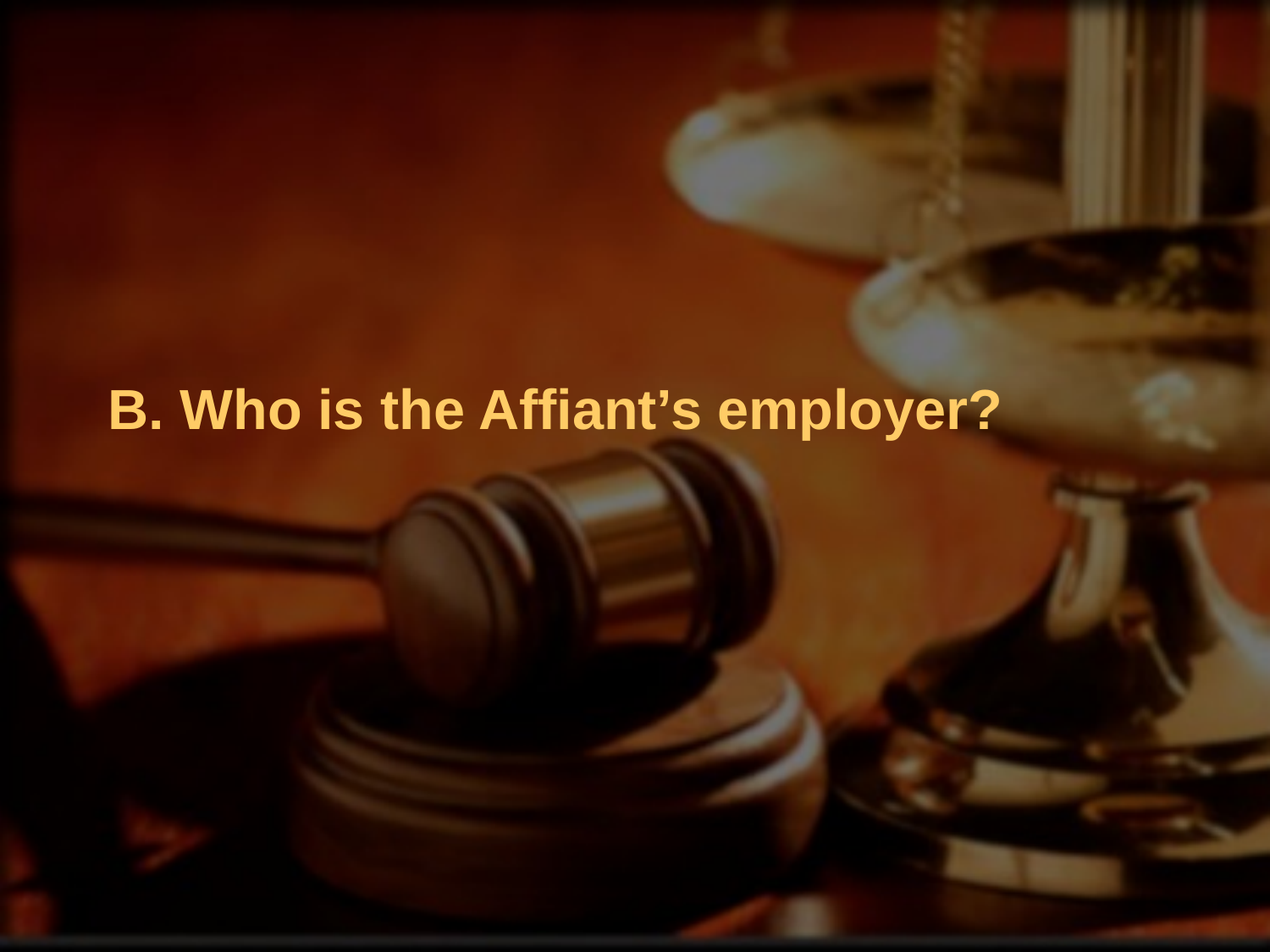

# B. Who is the Affiant’s employer?